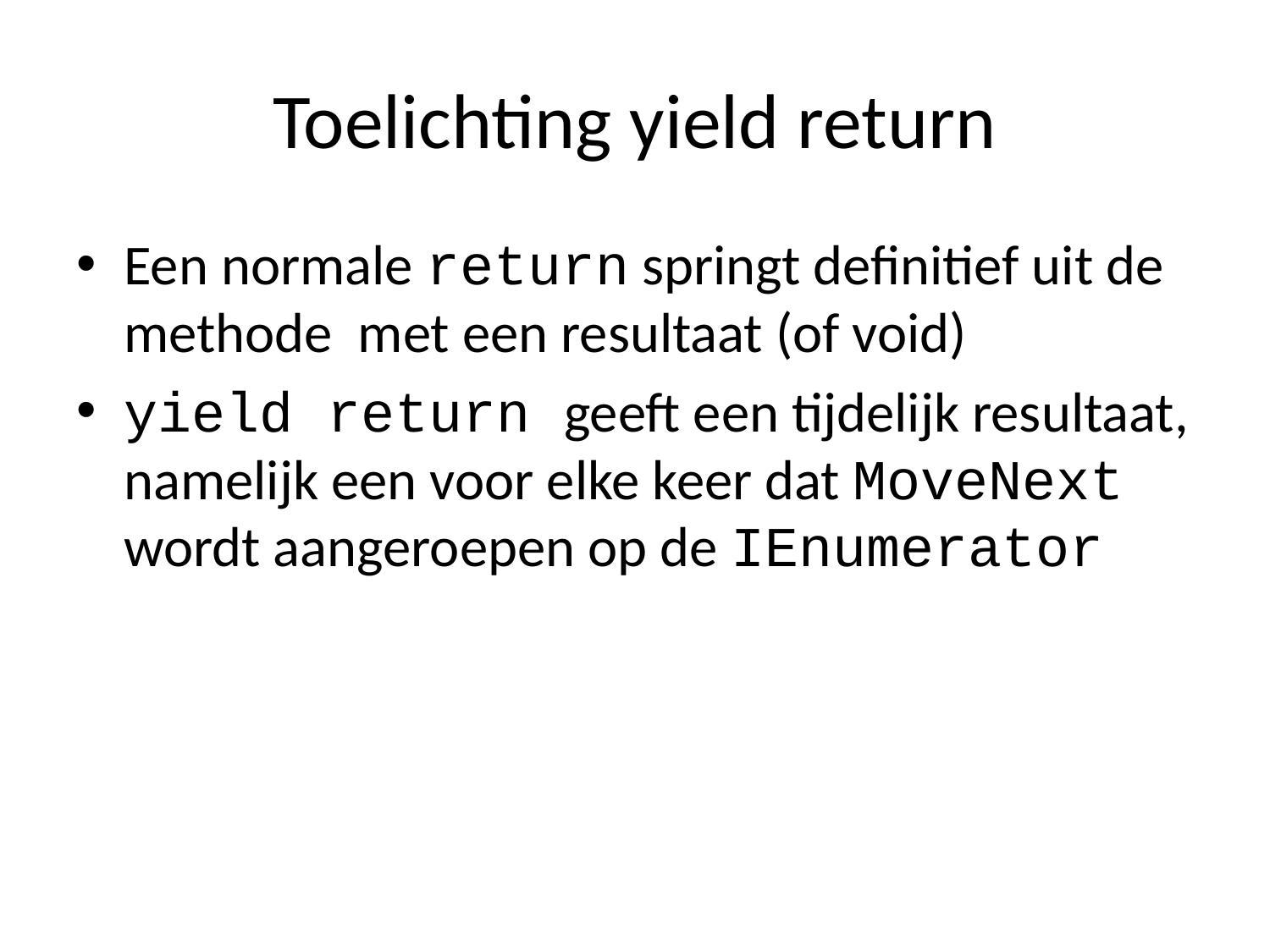

# Toelichting yield return
Een normale return springt definitief uit de methode  met een resultaat (of void)
yield return geeft een tijdelijk resultaat, namelijk een voor elke keer dat MoveNext wordt aangeroepen op de IEnumerator